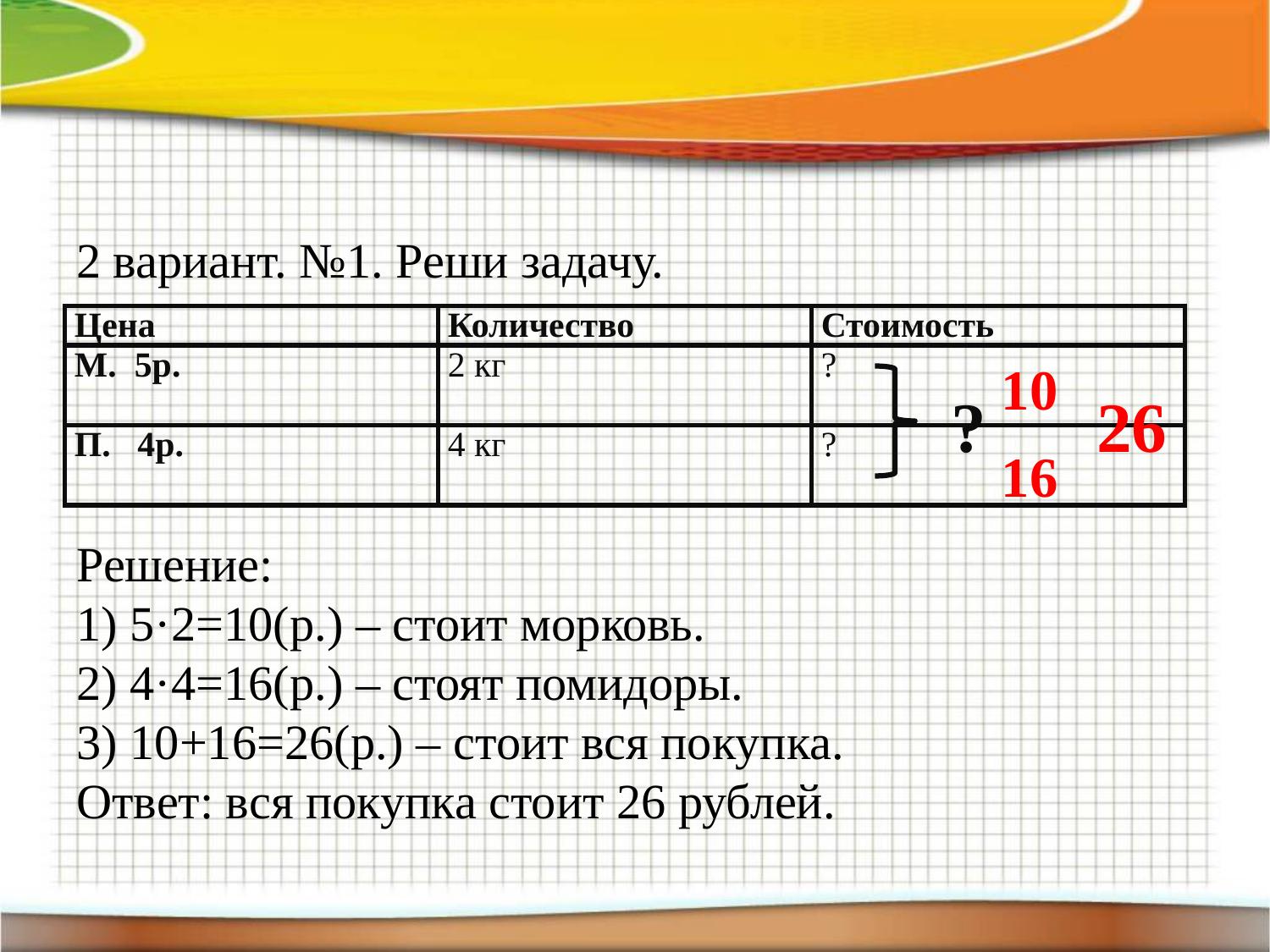

2 вариант. №1. Реши задачу.

| Цена | Количество | Стоимость |
| --- | --- | --- |
| М. 5р. | 2 кг | ? |
| П. 4р. | 4 кг | ? |
10

?
26
16
Решение:
1) 5·2=10(р.) – стоит морковь.
2) 4·4=16(р.) – стоят помидоры.
3) 10+16=26(р.) – стоит вся покупка.
Ответ: вся покупка стоит 26 рублей.